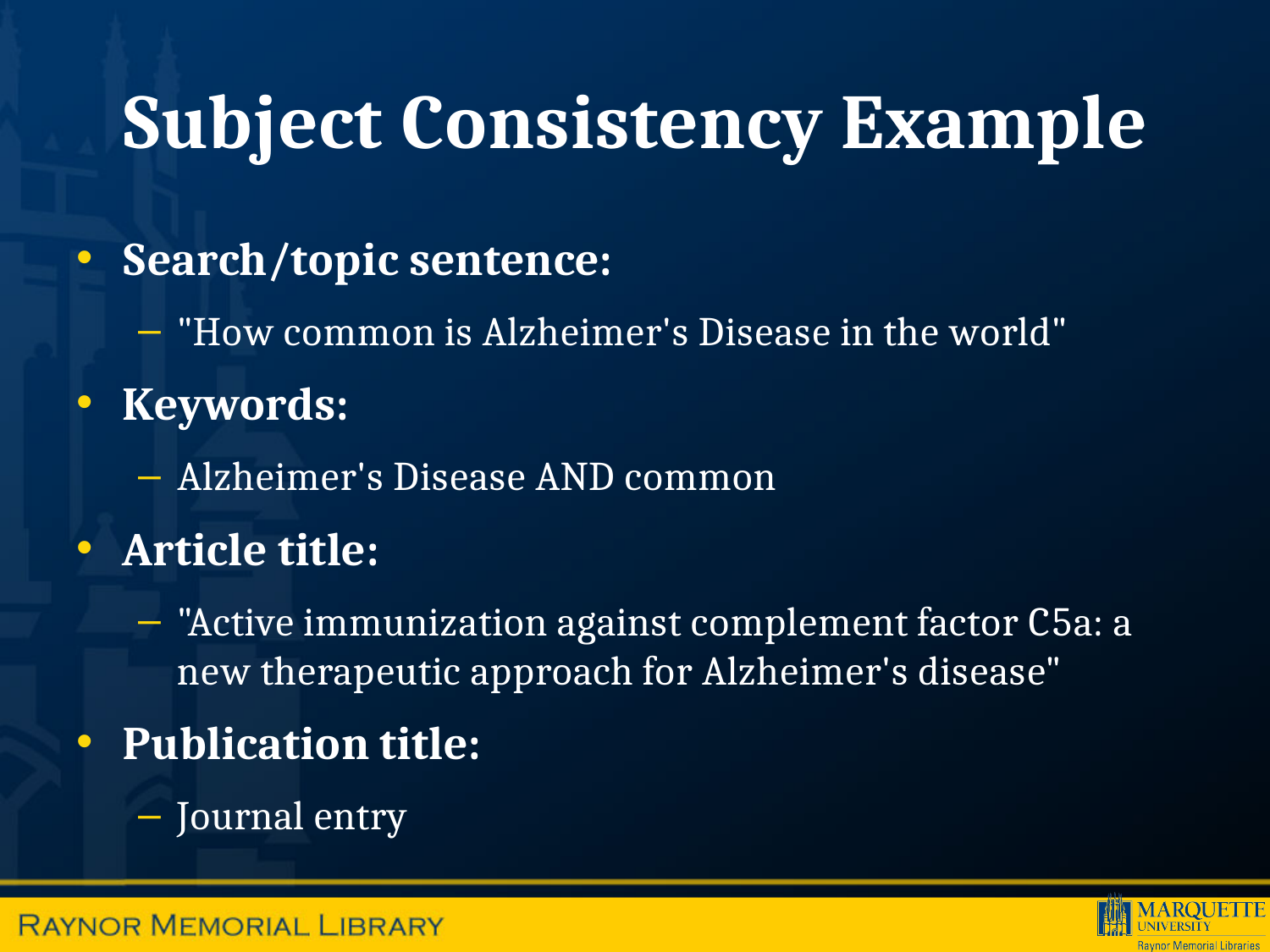

# Subject Consistency Example
Search/topic sentence:
"How common is Alzheimer's Disease in the world"
Keywords:
Alzheimer's Disease AND common
Article title:
"Active immunization against complement factor C5a: a new therapeutic approach for Alzheimer's disease"
Publication title:
Journal entry